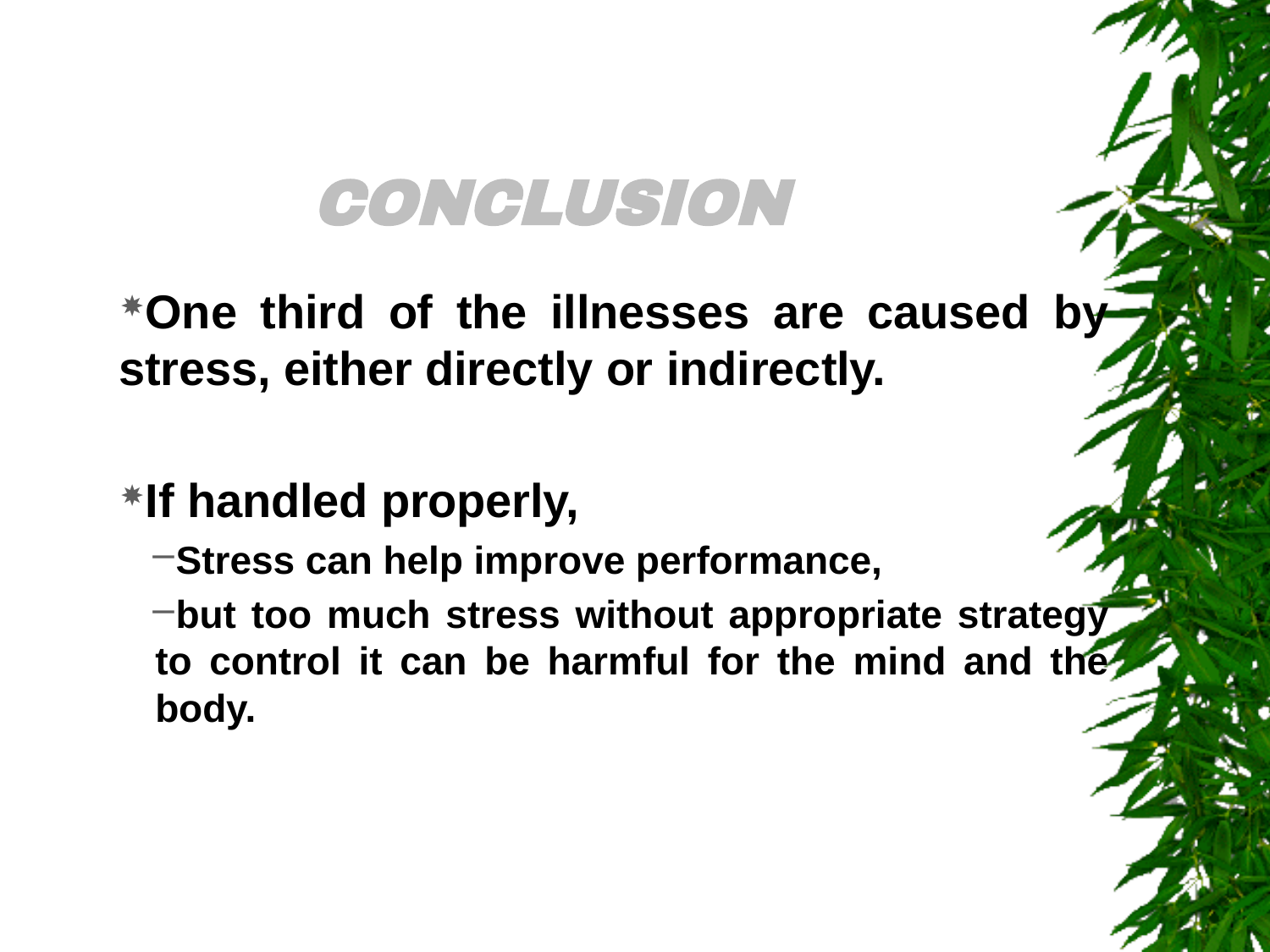

# CONCLUSION
One third of the illnesses are caused by stress, either directly or indirectly.

If handled properly,
Stress can help improve performance,
but too much stress without appropriate strategy to control it can be harmful for the mind and the body.